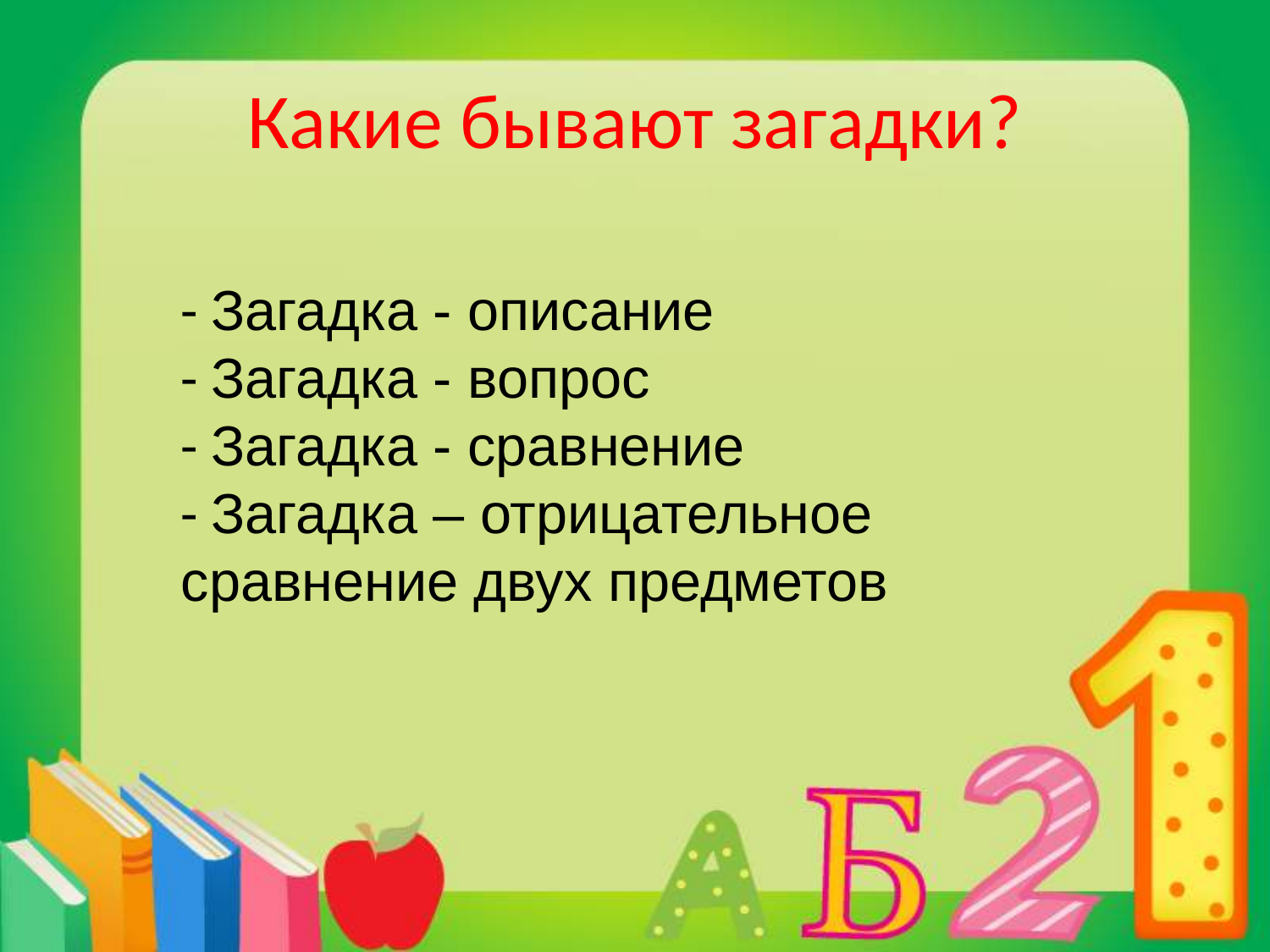

# Какие бывают загадки?
- Загадка - описание
- Загадка - вопрос
- Загадка - сравнение
- Загадка – отрицательное  сравнение двух предметов